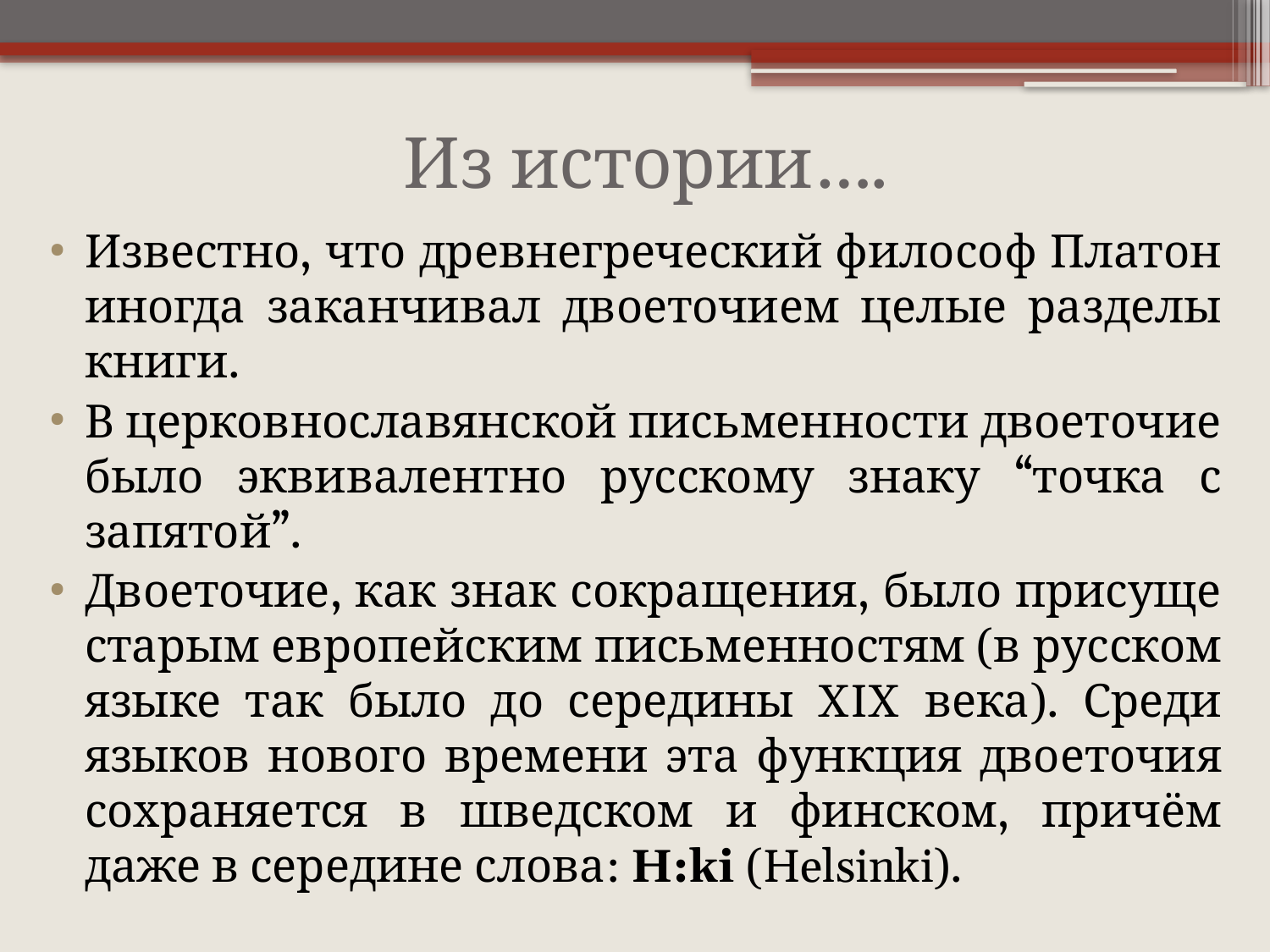

# Из истории….
Известно, что древнегреческий философ Платон иногда заканчивал двоеточием целые разделы книги.
В церковнославянской письменности двоеточие было эквивалентно русскому знаку “точка с запятой”.
Двоеточие, как знак сокращения, было присуще старым европейским письменностям (в русском языке так было до середины XIX века). Среди языков нового времени эта функция двоеточия сохраняется в шведском и финском, причём даже в середине слова: H:ki (Helsinki).